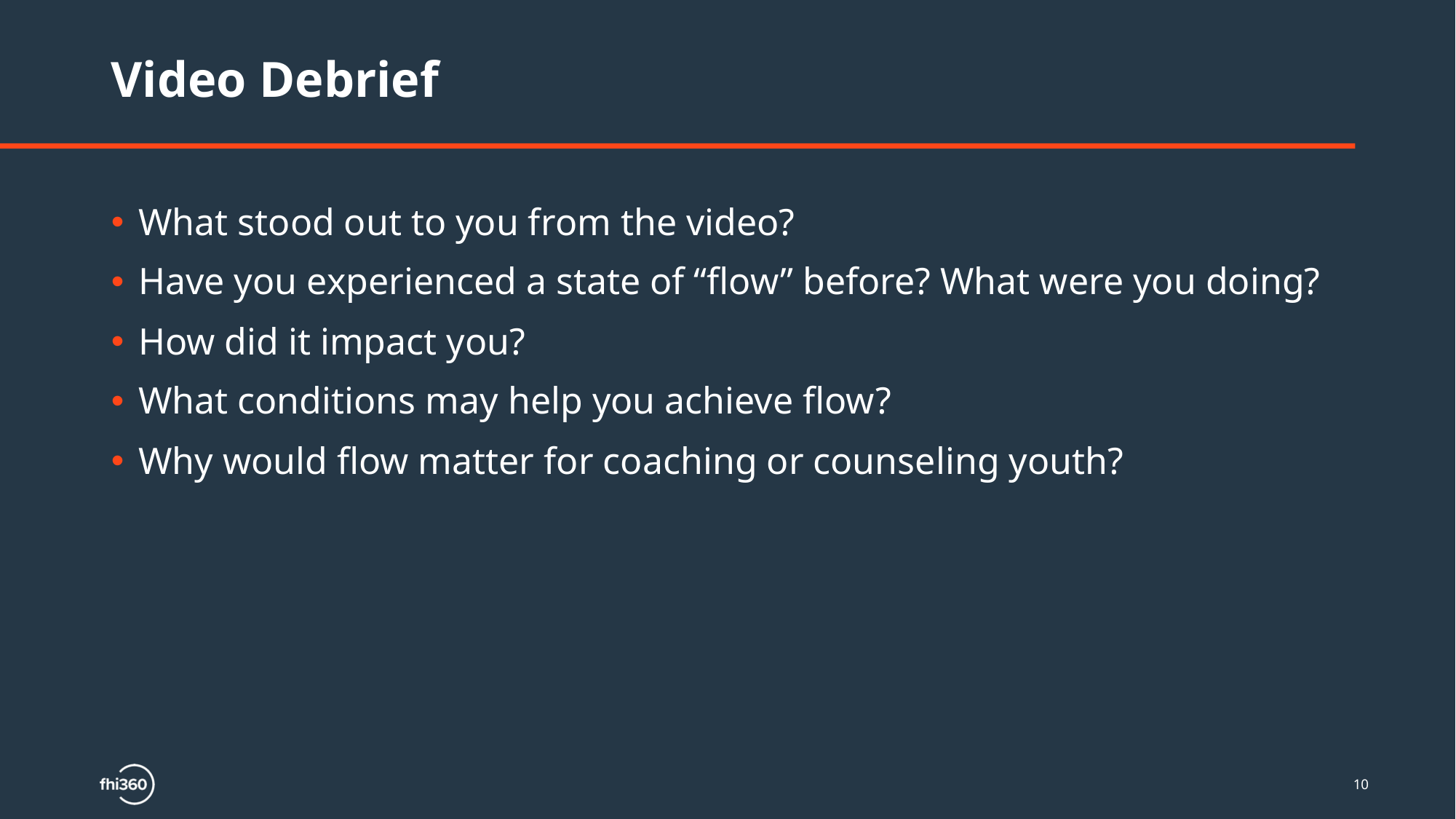

# Video Debrief
What stood out to you from the video?
Have you experienced a state of “flow” before? What were you doing?
How did it impact you?
What conditions may help you achieve flow?
Why would flow matter for coaching or counseling youth?